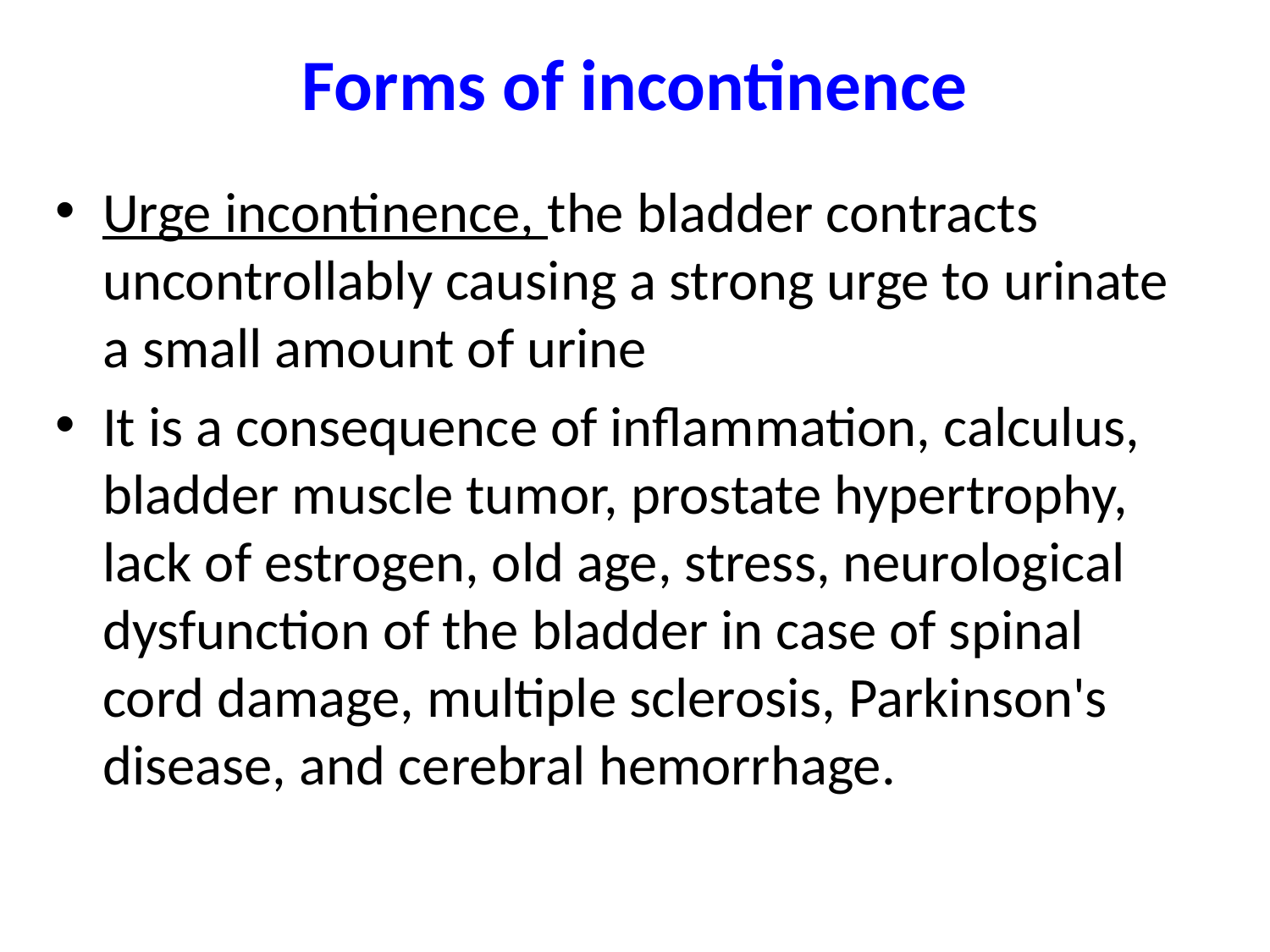

# Forms of incontinence
Urge incontinence, the bladder contracts uncontrollably causing a strong urge to urinate a small amount of urine
It is a consequence of inflammation, calculus, bladder muscle tumor, prostate hypertrophy, lack of estrogen, old age, stress, neurological dysfunction of the bladder in case of spinal cord damage, multiple sclerosis, Parkinson's disease, and cerebral hemorrhage.